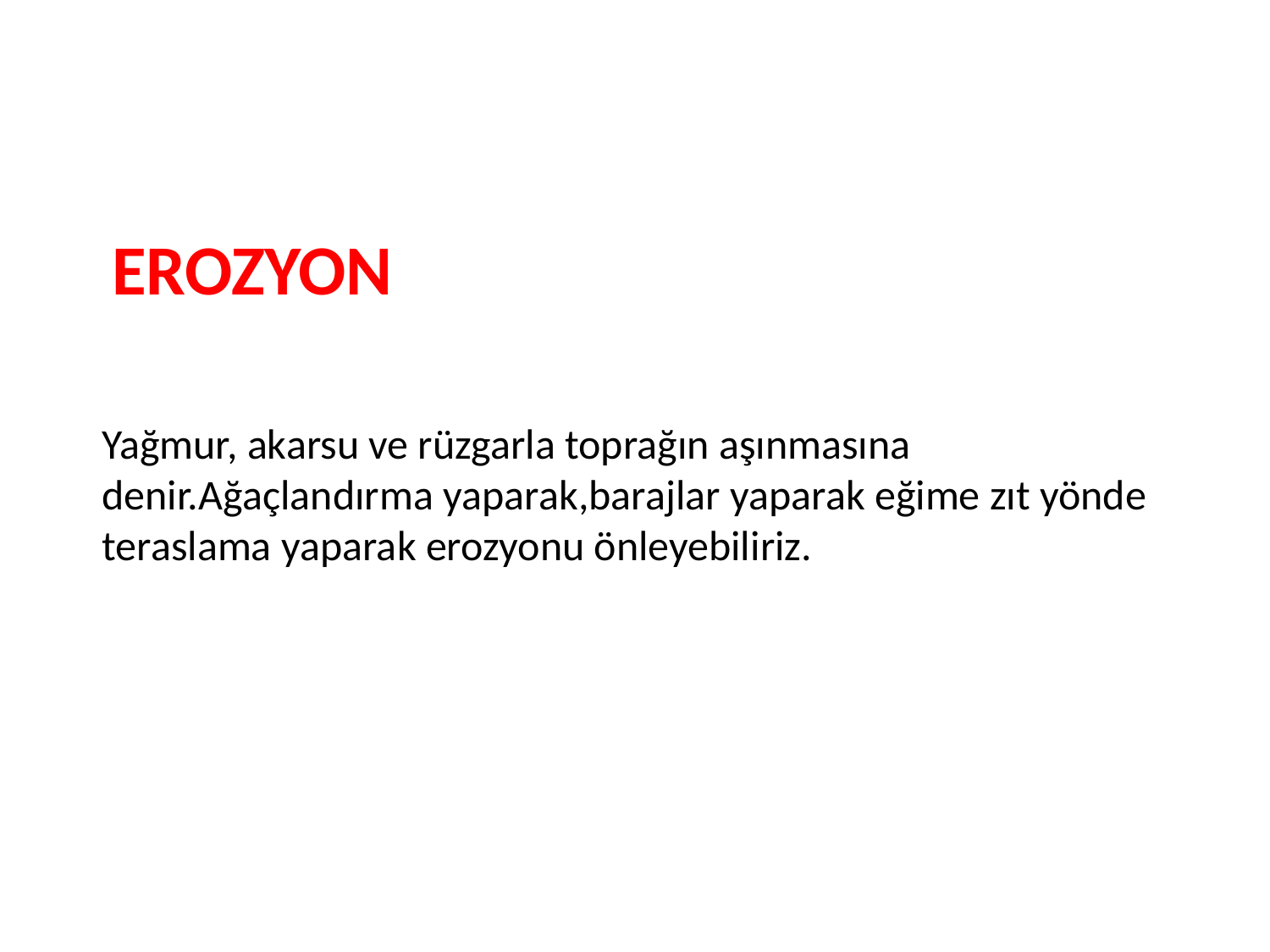

# erozyon
Yağmur, akarsu ve rüzgarla toprağın aşınmasına denir.Ağaçlandırma yaparak,barajlar yaparak eğime zıt yönde teraslama yaparak erozyonu önleyebiliriz.